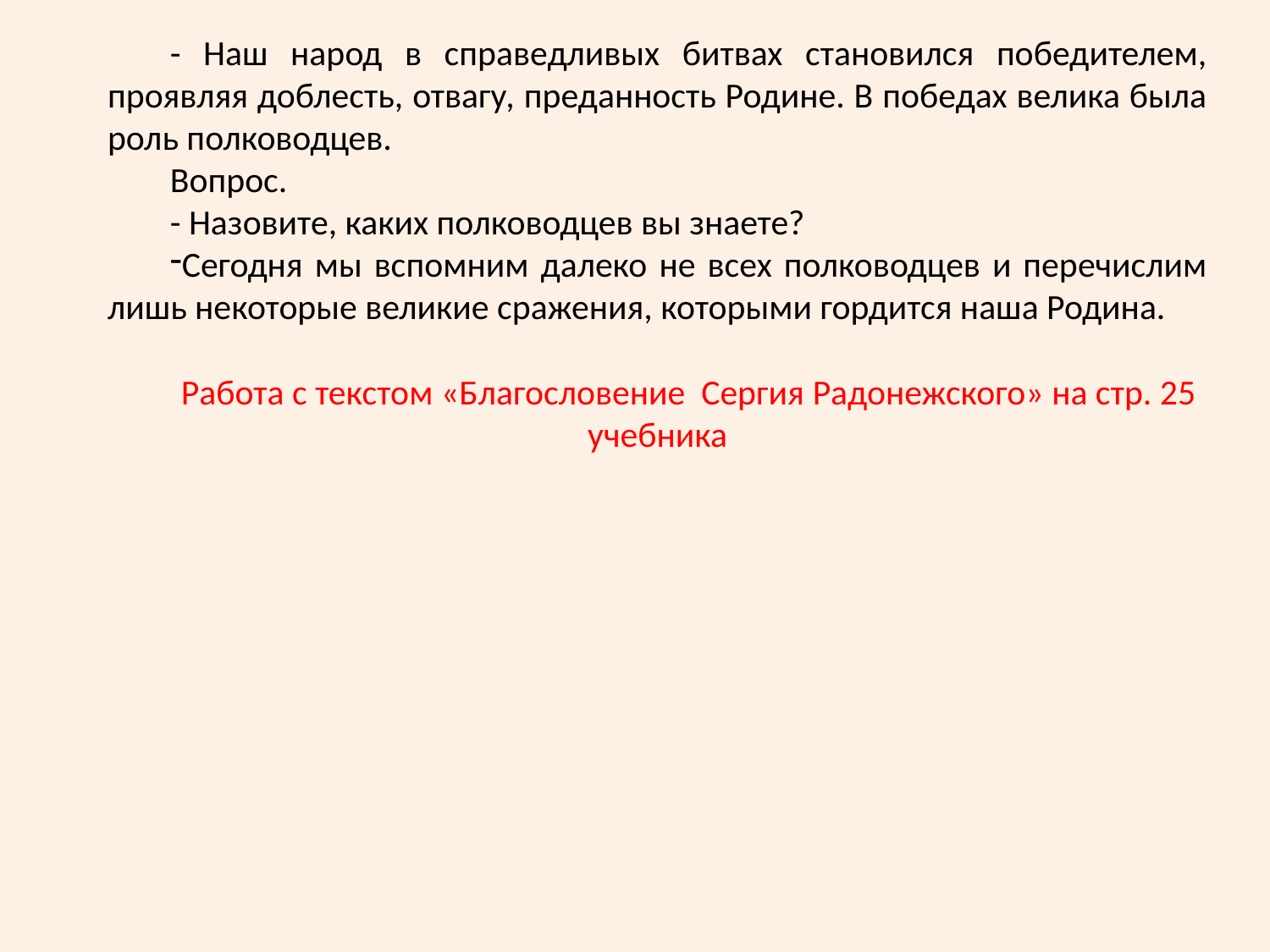

- Наш народ в справедливых битвах становился победителем, проявляя доблесть, отвагу, преданность Родине. В победах велика была роль полководцев.
Вопрос.
- Назовите, каких полководцев вы знаете?
Сегодня мы вспомним далеко не всех полководцев и перечислим лишь некоторые великие сражения, которыми гордится наша Родина.

Работа с текстом «Благословение  Сергия Радонежского» на стр. 25 учебника